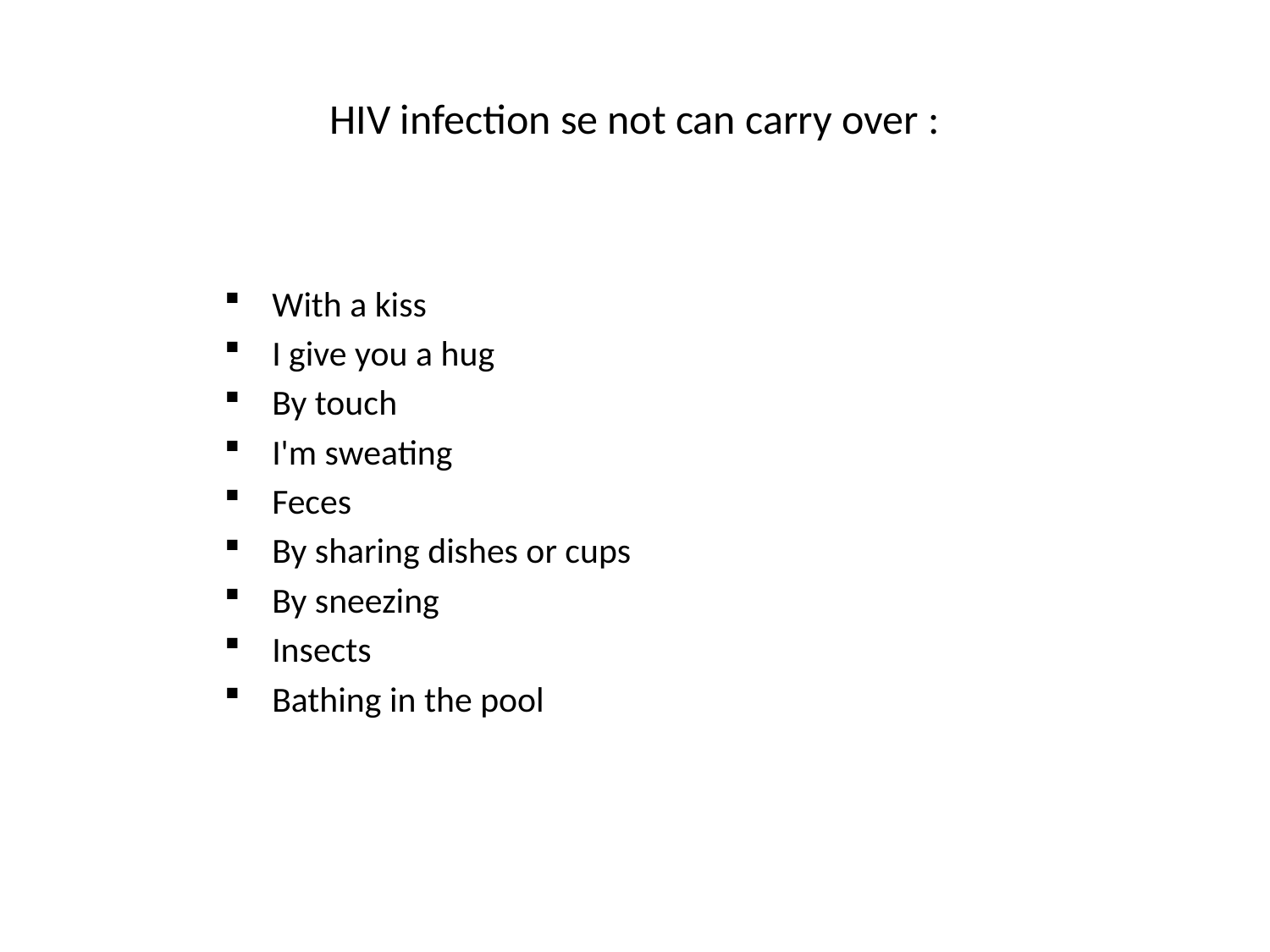

# HIV infection se not can carry over :
With a kiss
I give you a hug
By touch
I'm sweating
Feces
By sharing dishes or cups
By sneezing
Insects
Bathing in the pool